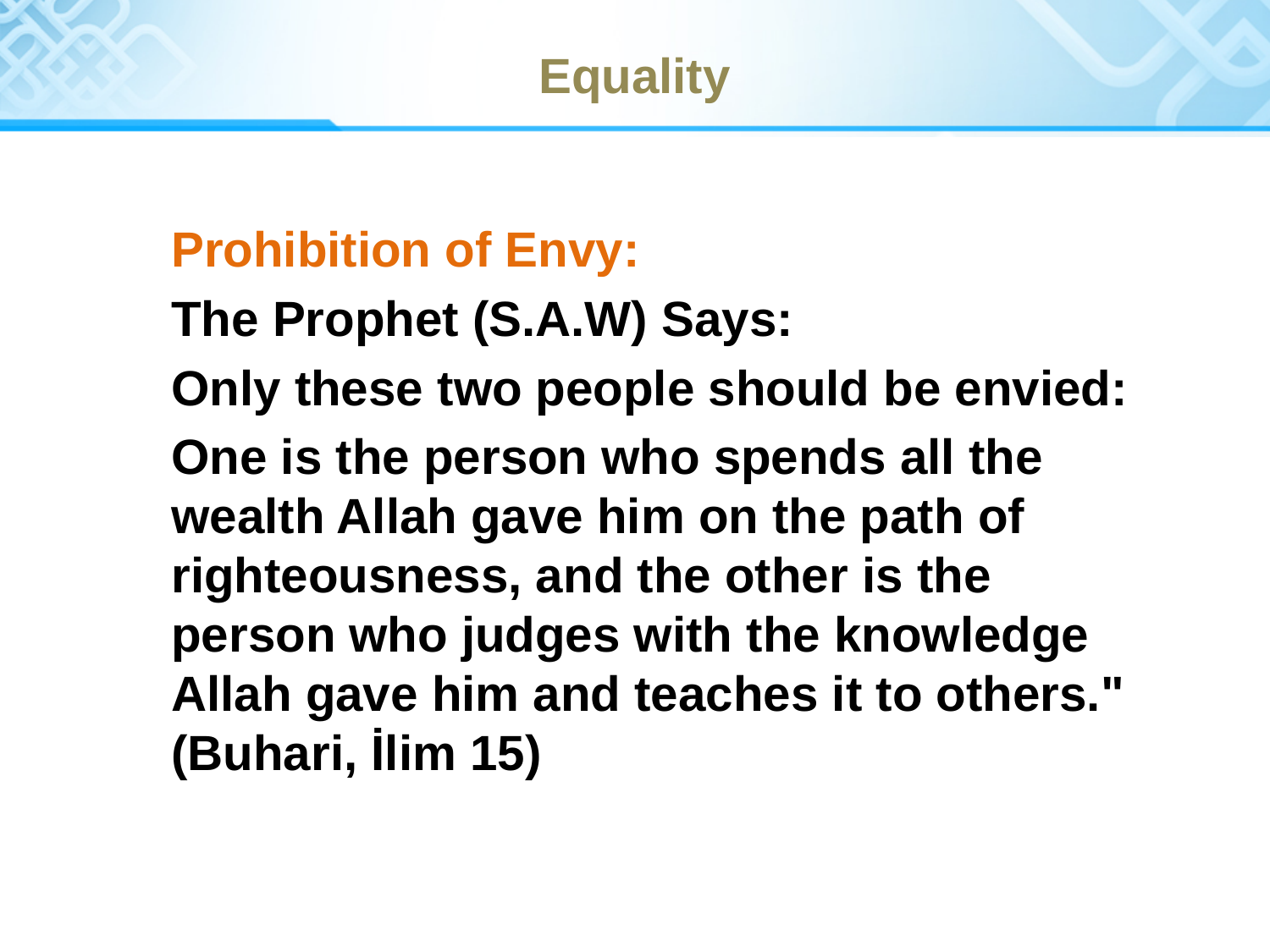

Equality

Prohibition of Envy:
The Prophet (S.A.W) Says:
Only these two people should be envied:
One is the person who spends all the wealth Allah gave him on the path of righteousness, and the other is the person who judges with the knowledge Allah gave him and teaches it to others." (Buhari, İlim 15)